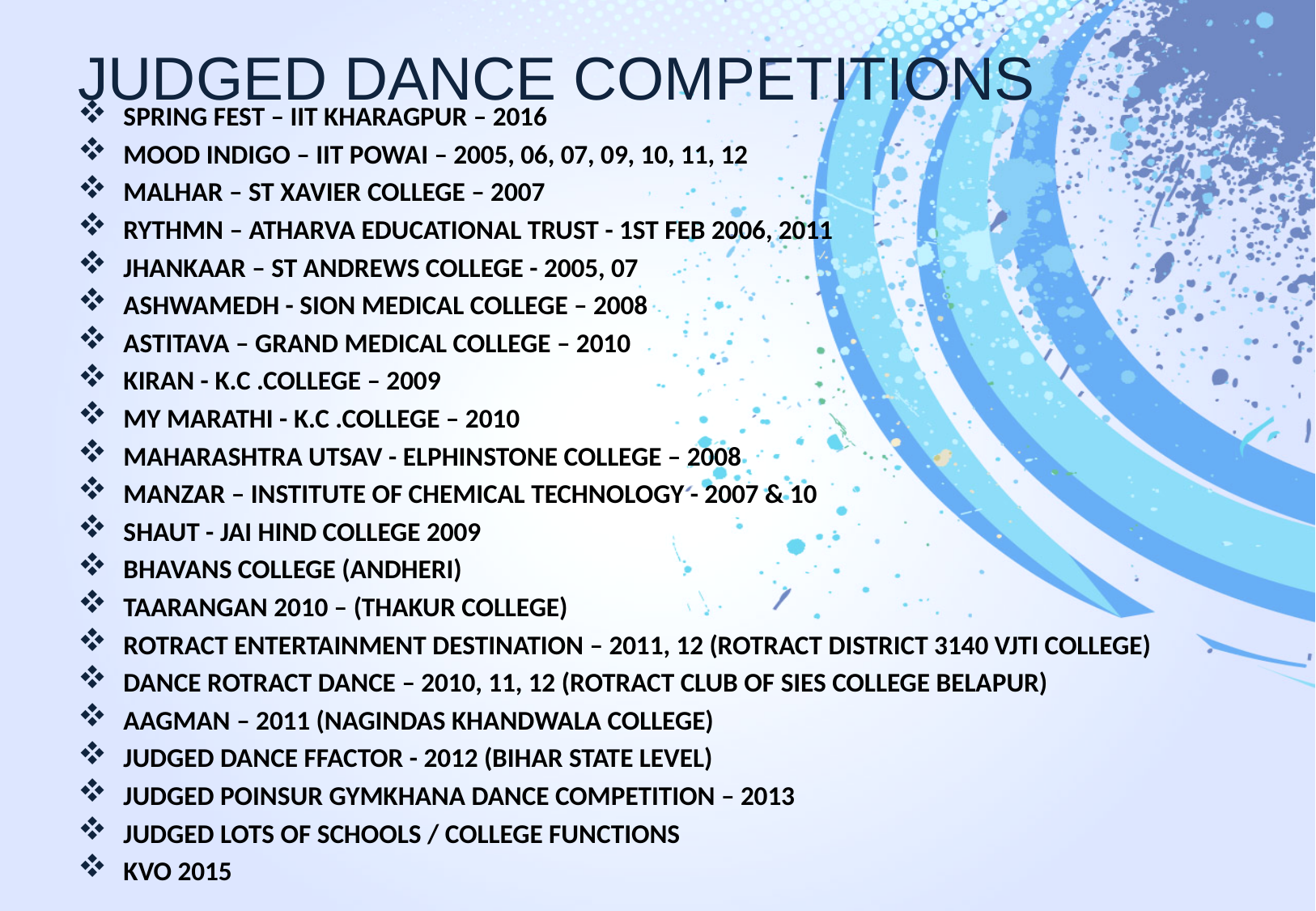

# JUDGED DANCE COMPETITIONS
SPRING FEST – IIT KHARAGPUR – 2016
MOOD INDIGO – IIT POWAI – 2005, 06, 07, 09, 10, 11, 12
MALHAR – ST XAVIER COLLEGE – 2007
RYTHMN – ATHARVA EDUCATIONAL TRUST - 1ST FEB 2006, 2011
JHANKAAR – ST ANDREWS COLLEGE - 2005, 07
ASHWAMEDH - SION MEDICAL COLLEGE – 2008
ASTITAVA – GRAND MEDICAL COLLEGE – 2010
KIRAN - K.C .COLLEGE – 2009
MY MARATHI - K.C .COLLEGE – 2010
MAHARASHTRA UTSAV - ELPHINSTONE COLLEGE – 2008
MANZAR – INSTITUTE OF CHEMICAL TECHNOLOGY - 2007 & 10
SHAUT - JAI HIND COLLEGE 2009
BHAVANS COLLEGE (ANDHERI)
TAARANGAN 2010 – (THAKUR COLLEGE)
ROTRACT ENTERTAINMENT DESTINATION – 2011, 12 (ROTRACT DISTRICT 3140 VJTI COLLEGE)
DANCE ROTRACT DANCE – 2010, 11, 12 (ROTRACT CLUB OF SIES COLLEGE BELAPUR)
AAGMAN – 2011 (NAGINDAS KHANDWALA COLLEGE)
JUDGED DANCE FFACTOR - 2012 (BIHAR STATE LEVEL)
JUDGED POINSUR GYMKHANA DANCE COMPETITION – 2013
JUDGED LOTS OF SCHOOLS / COLLEGE FUNCTIONS
KVO 2015